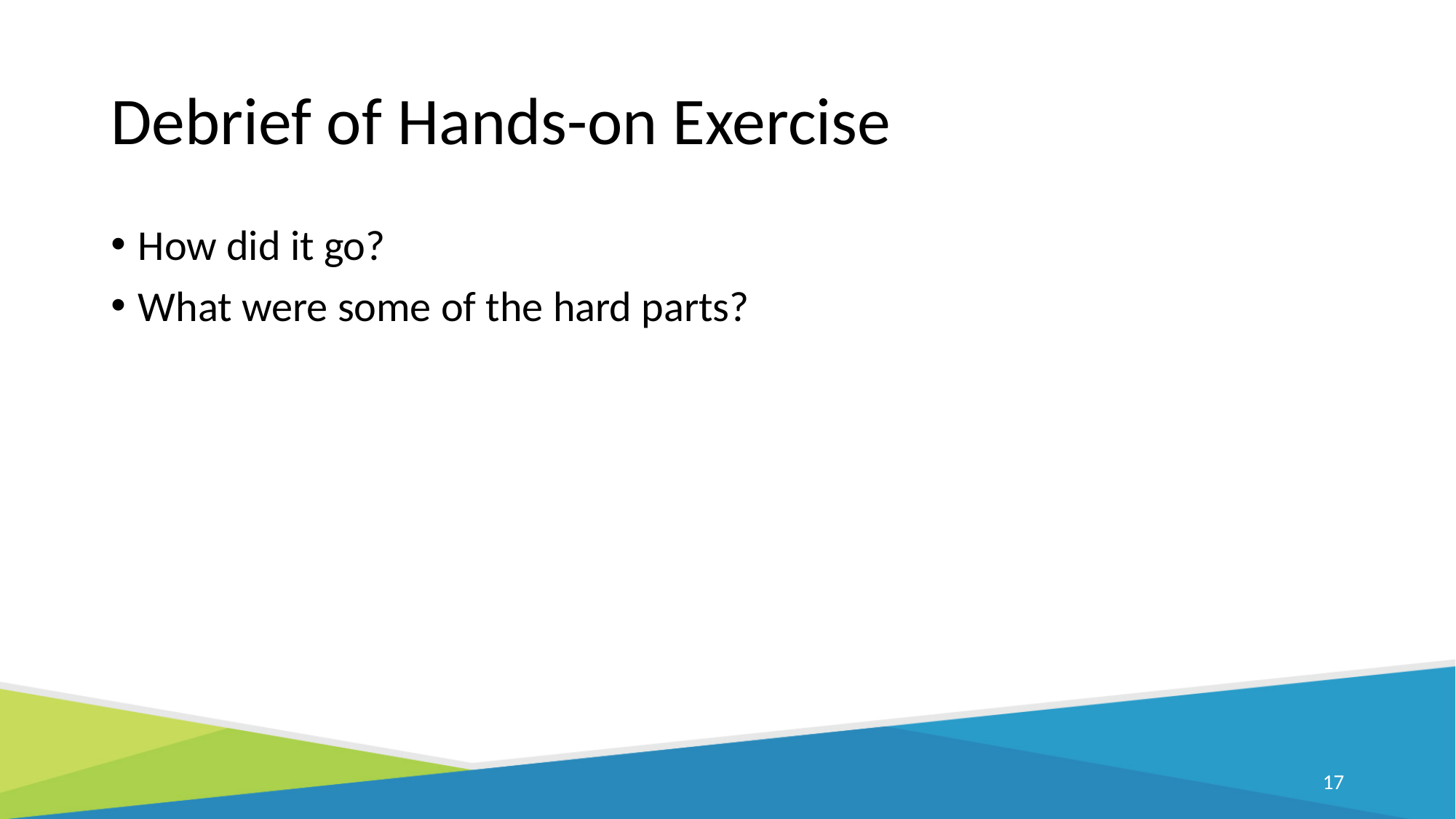

# Debrief of Hands-on Exercise
How did it go?
What were some of the hard parts?

17